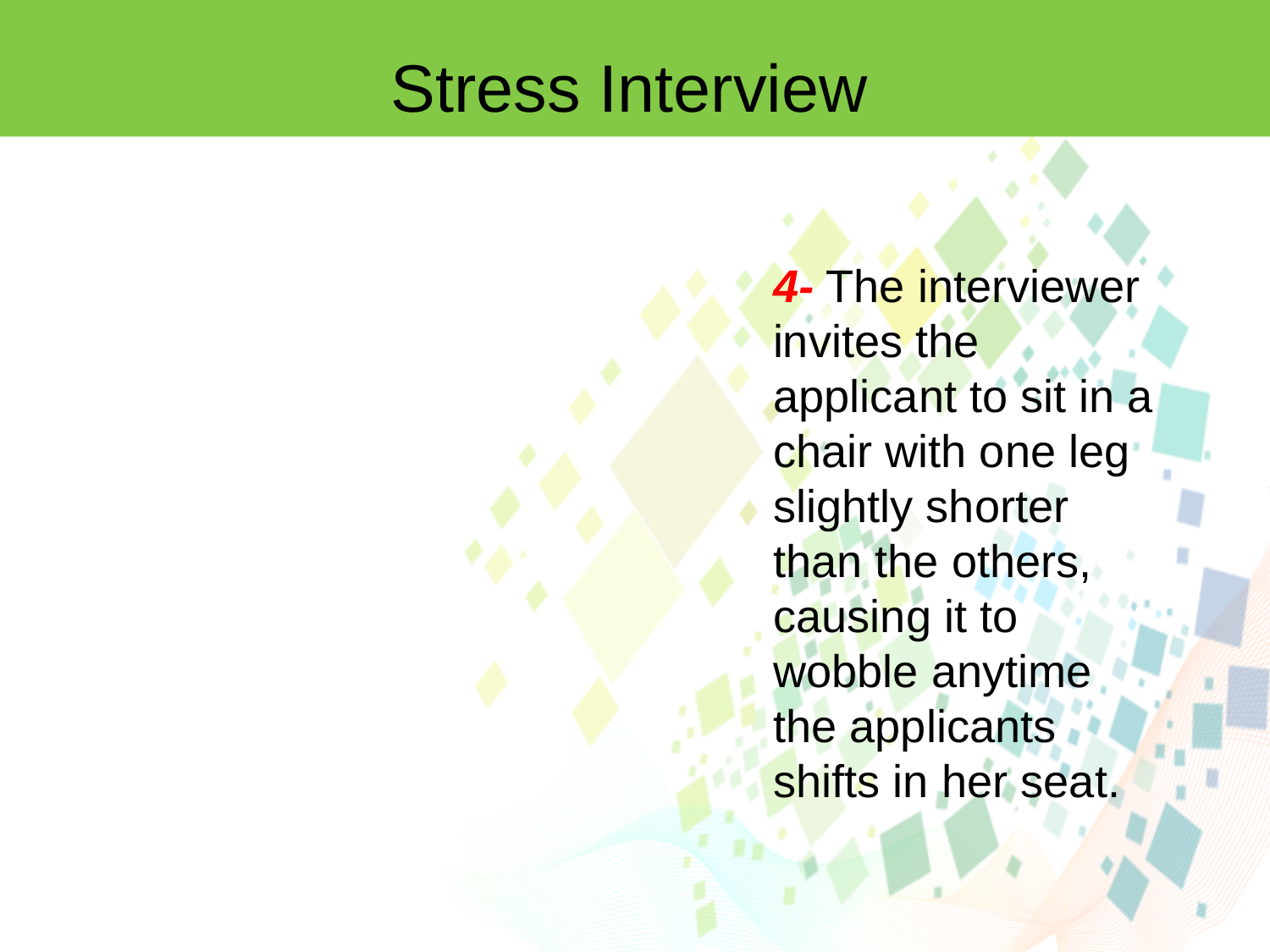

Stress Interview
4- The interviewer invites the applicant to sit in a chair with one leg slightly shorter than the others, causing it to wobble anytime the applicants shifts in her seat.